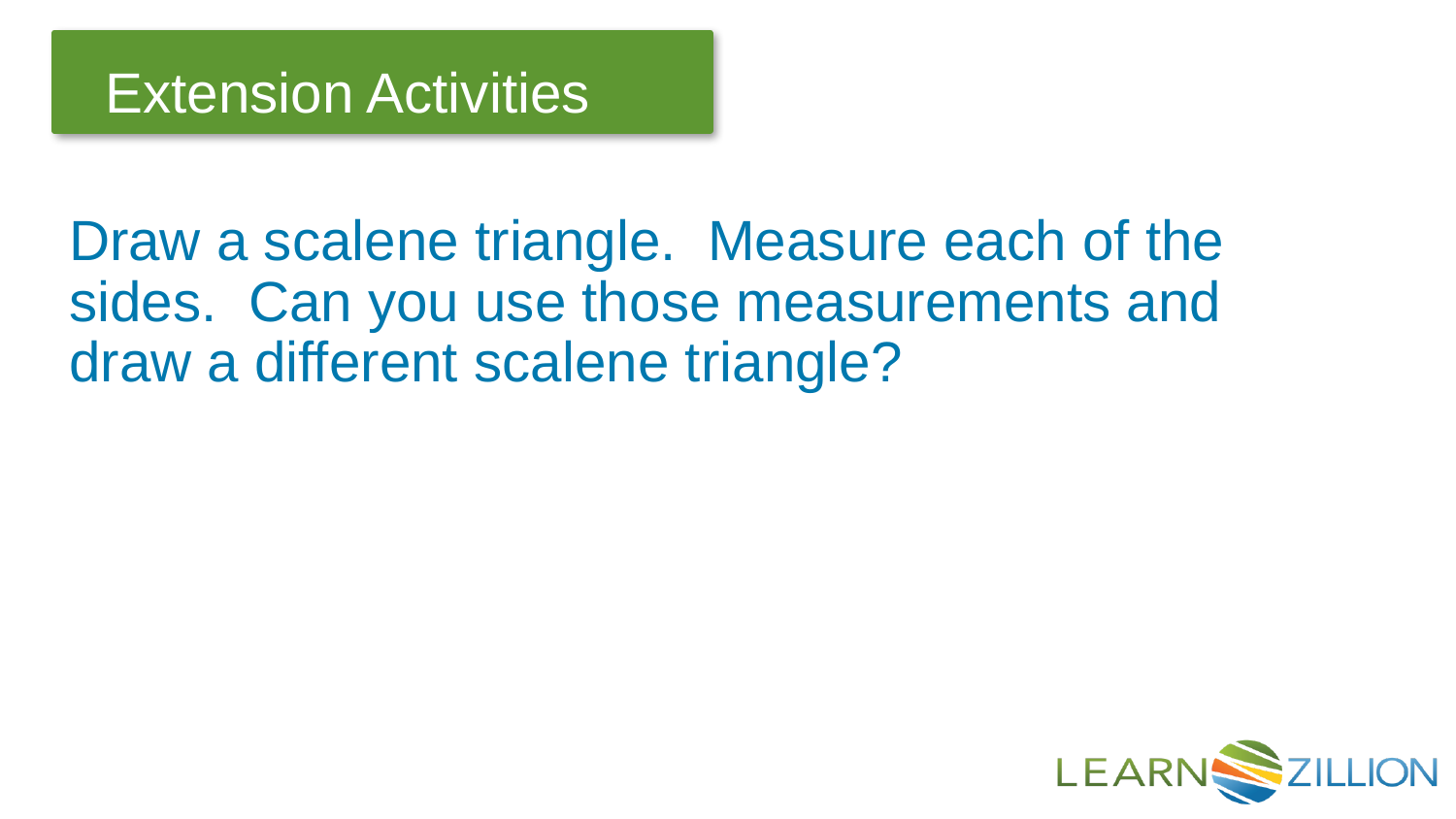

Draw a scalene triangle.  Measure each of the sides.  Can you use those measurements and draw a different scalene triangle?